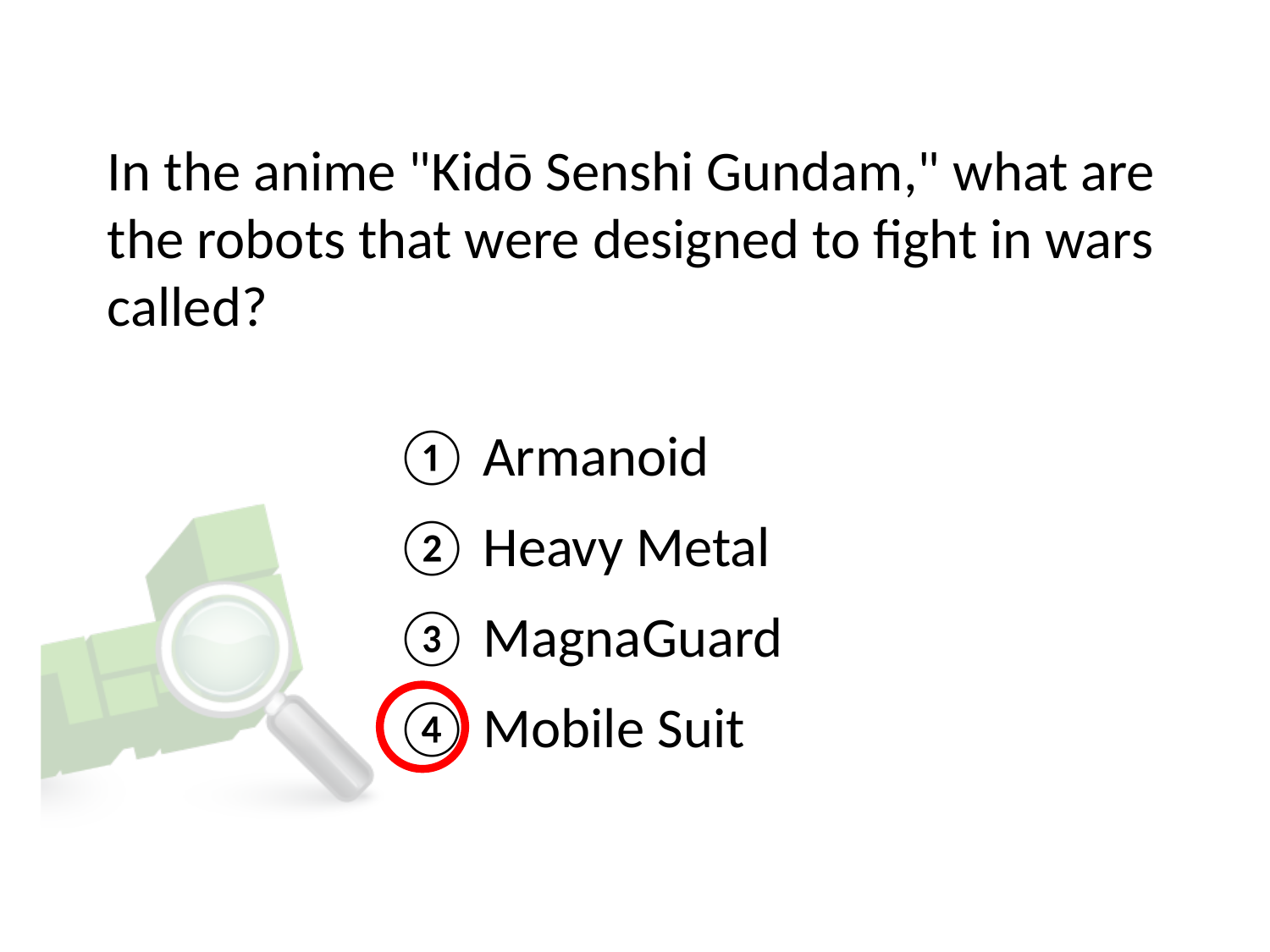

# In the anime "Kidō Senshi Gundam," what are the robots that were designed to fight in wars called?
① Armanoid
② Heavy Metal
③ MagnaGuard
④ Mobile Suit